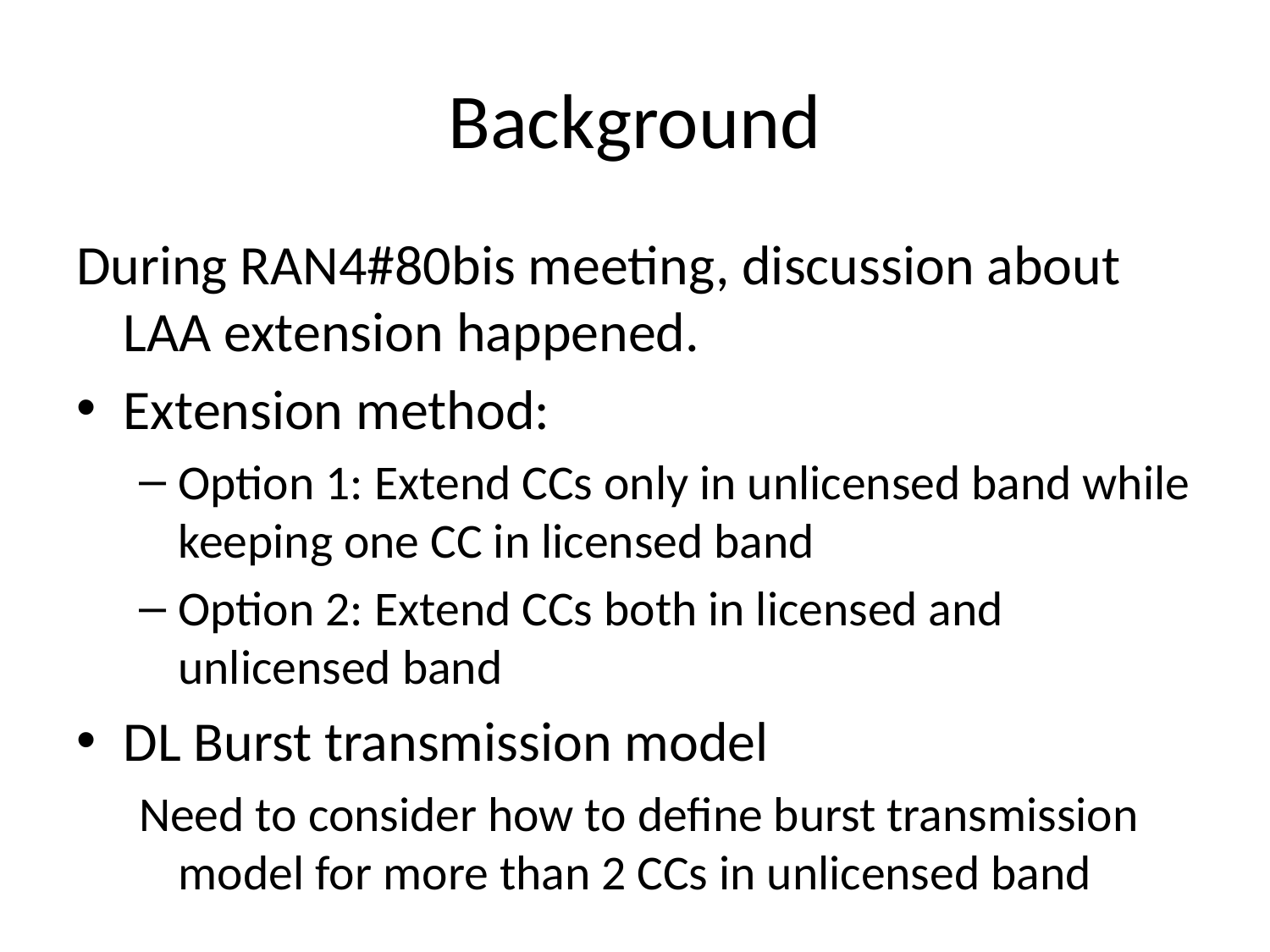

# Background
During RAN4#80bis meeting, discussion about LAA extension happened.
Extension method:
Option 1: Extend CCs only in unlicensed band while keeping one CC in licensed band
Option 2: Extend CCs both in licensed and unlicensed band
DL Burst transmission model
Need to consider how to define burst transmission model for more than 2 CCs in unlicensed band